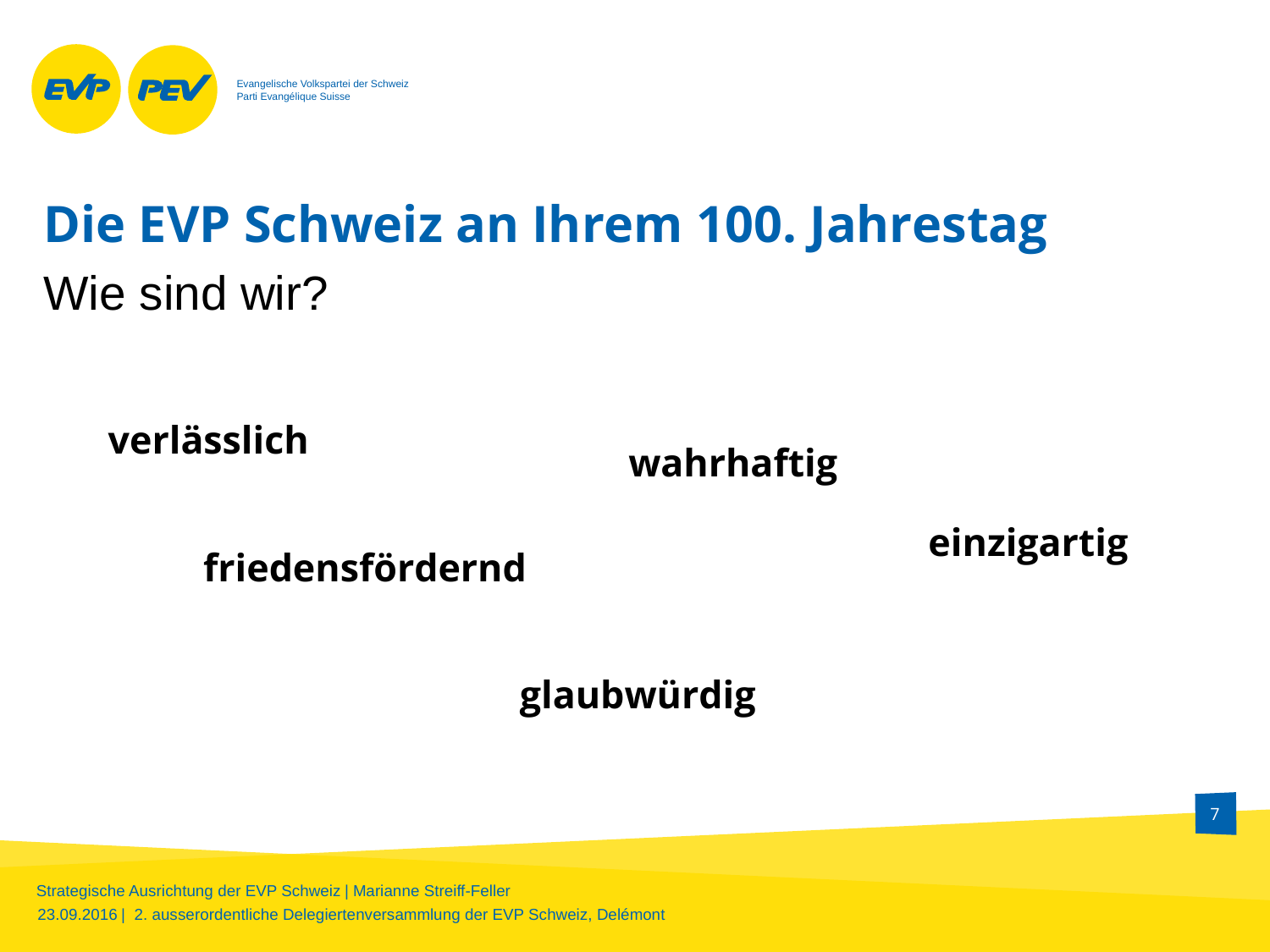

# Die EVP Schweiz an Ihrem 100. Jahrestag
Wie sind wir?
verlässlich
wahrhaftig
einzigartig
friedensfördernd
glaubwürdig
7
23.09.2016